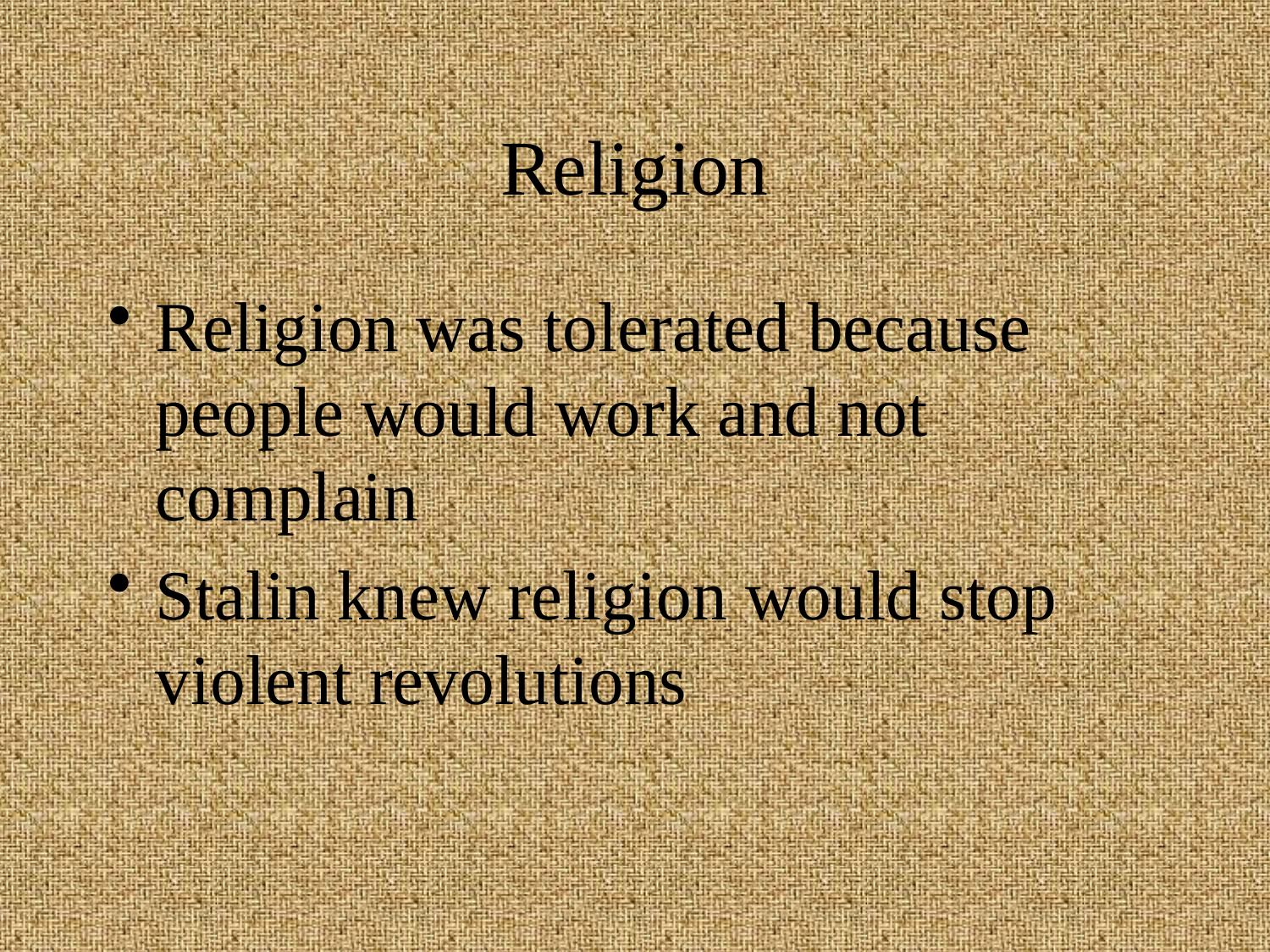

# Religion
Religion was tolerated because people would work and not complain
Stalin knew religion would stop violent revolutions